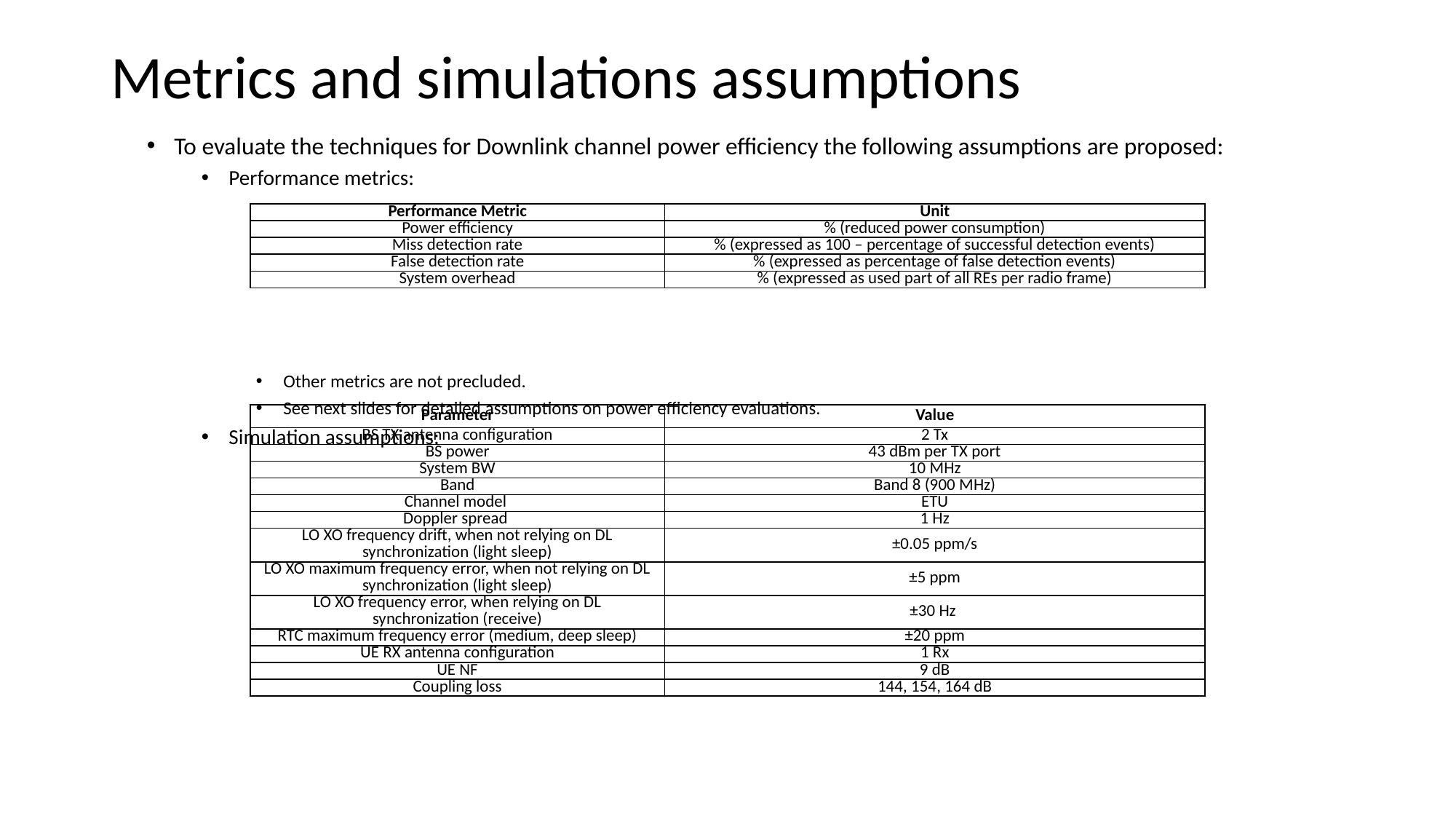

# Metrics and simulations assumptions
To evaluate the techniques for Downlink channel power efficiency the following assumptions are proposed:
Performance metrics:

Other metrics are not precluded.
See next slides for detailed assumptions on power efficiency evaluations.
Simulation assumptions:

Other assumptions important for achieved performance such as use of cross-subframe channel estimation should be declared.

| Performance Metric | Unit |
| --- | --- |
| Power efficiency | % (reduced power consumption) |
| Miss detection rate | % (expressed as 100 – percentage of successful detection events) |
| False detection rate | % (expressed as percentage of false detection events) |
| System overhead | % (expressed as used part of all REs per radio frame) |
| Parameter | Value |
| --- | --- |
| BS TX antenna configuration | 2 Tx |
| BS power | 43 dBm per TX port |
| System BW | 10 MHz |
| Band | Band 8 (900 MHz) |
| Channel model | ETU |
| Doppler spread | 1 Hz |
| LO XO frequency drift, when not relying on DL synchronization (light sleep) | ±0.05 ppm/s |
| LO XO maximum frequency error, when not relying on DL synchronization (light sleep) | ±5 ppm |
| LO XO frequency error, when relying on DL synchronization (receive) | ±30 Hz |
| RTC maximum frequency error (medium, deep sleep) | ±20 ppm |
| UE RX antenna configuration | 1 Rx |
| UE NF | 9 dB |
| Coupling loss | 144, 154, 164 dB |